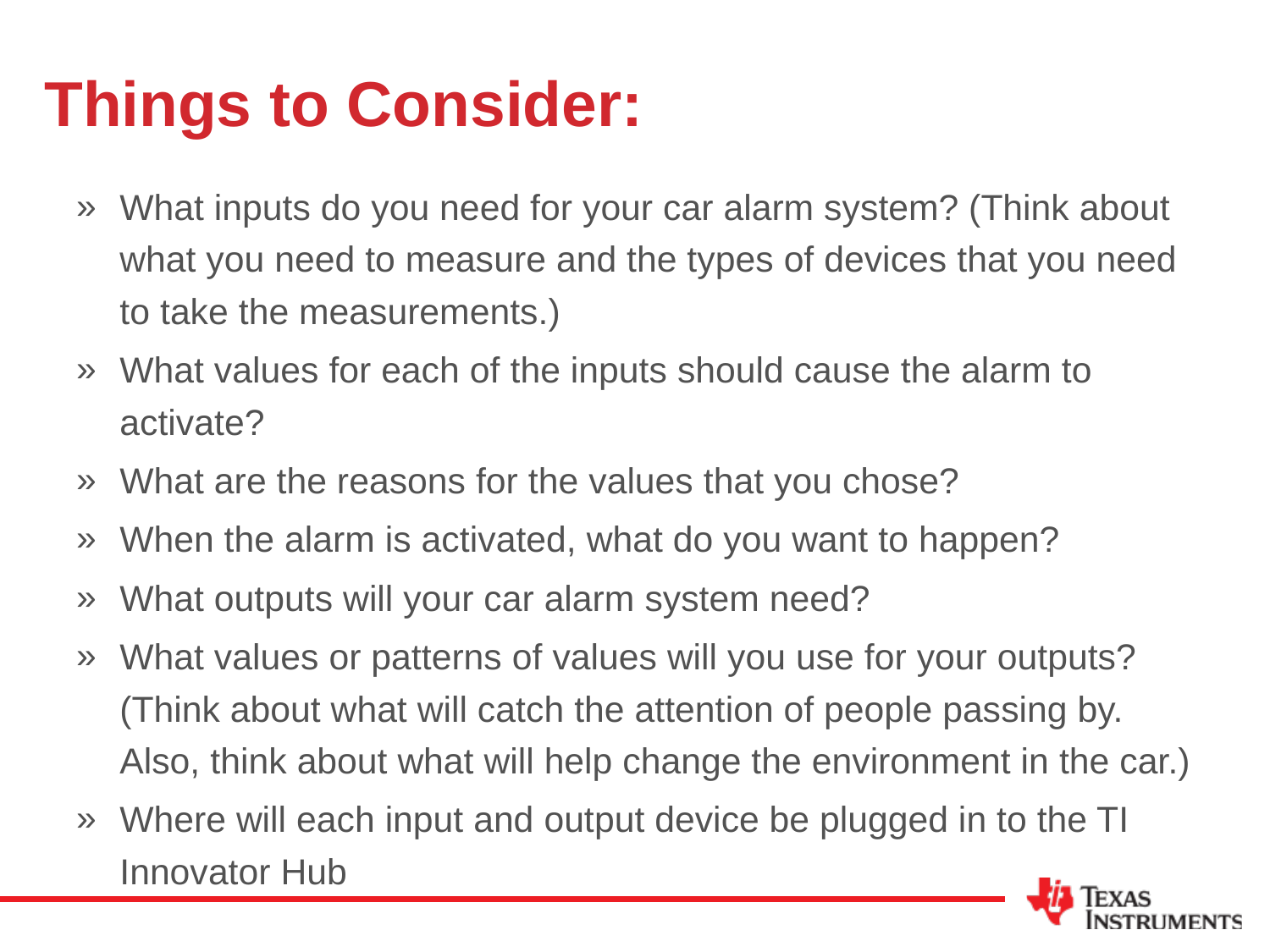

Things to Consider:
What inputs do you need for your car alarm system? (Think about what you need to measure and the types of devices that you need to take the measurements.)
What values for each of the inputs should cause the alarm to activate?
What are the reasons for the values that you chose?
When the alarm is activated, what do you want to happen?
What outputs will your car alarm system need?
What values or patterns of values will you use for your outputs? (Think about what will catch the attention of people passing by. Also, think about what will help change the environment in the car.)
Where will each input and output device be plugged in to the TI Innovator Hub